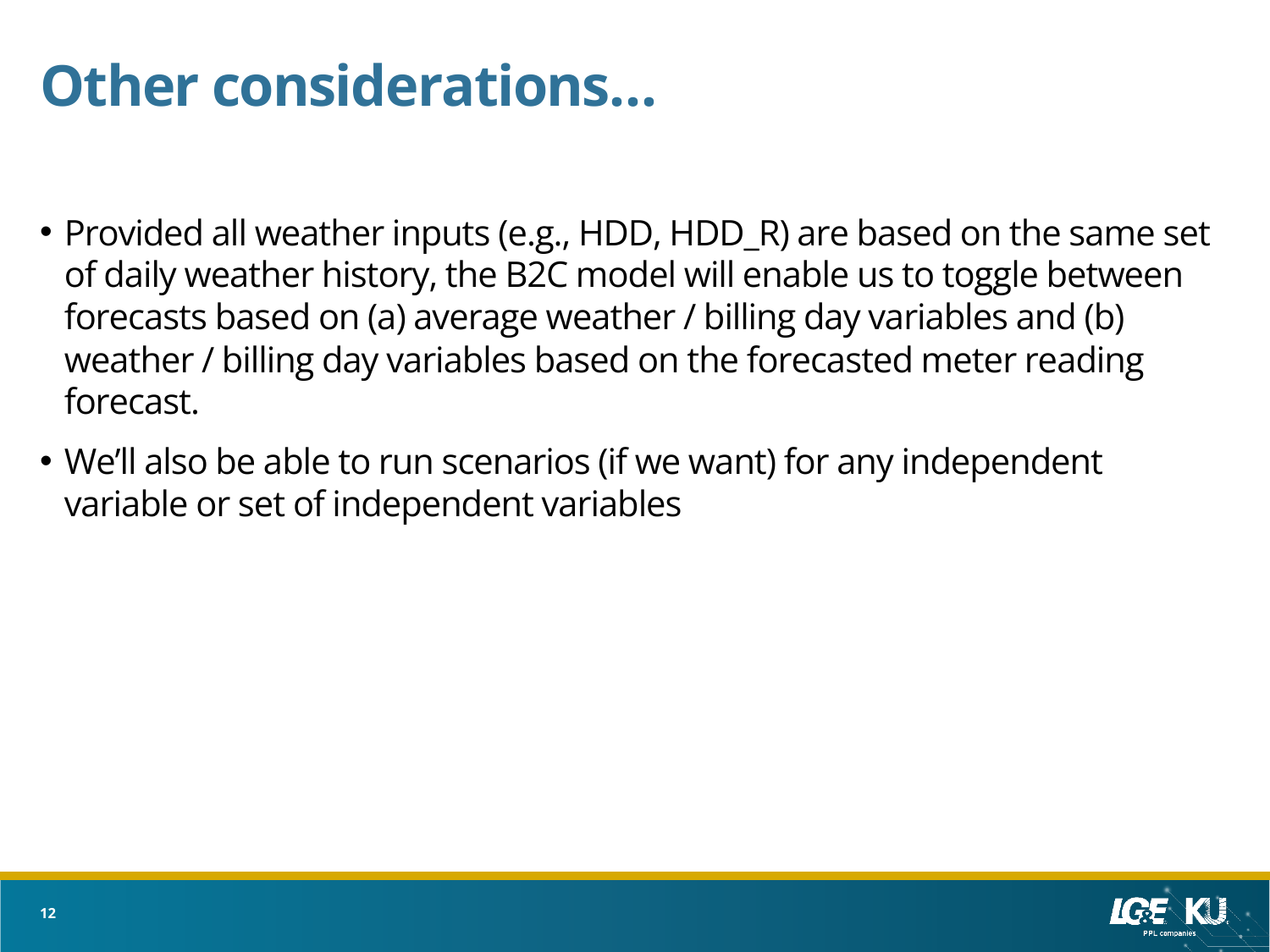

# Other considerations…
Provided all weather inputs (e.g., HDD, HDD_R) are based on the same set of daily weather history, the B2C model will enable us to toggle between forecasts based on (a) average weather / billing day variables and (b) weather / billing day variables based on the forecasted meter reading forecast.
We’ll also be able to run scenarios (if we want) for any independent variable or set of independent variables
12